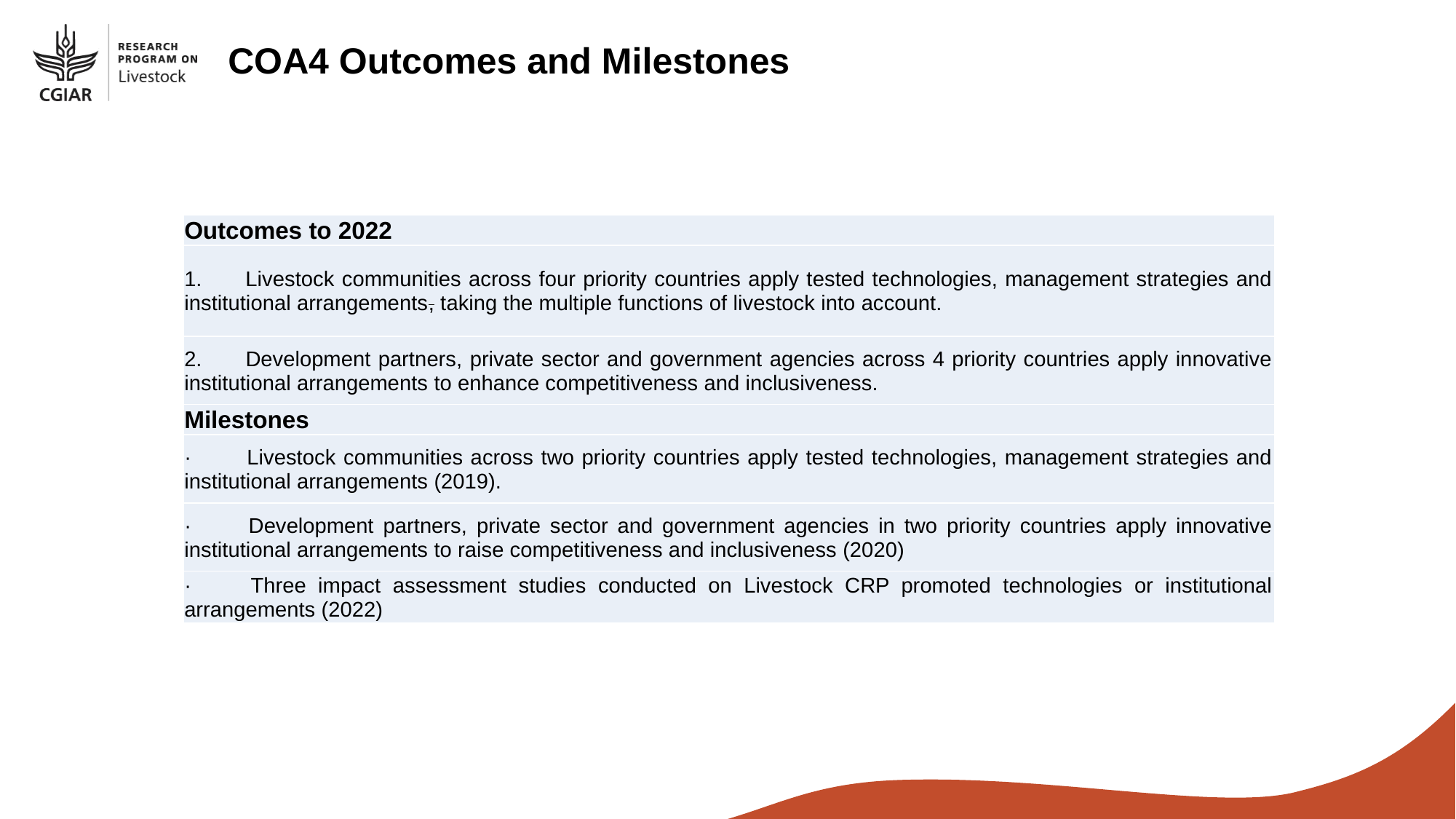

COA4 Outcomes and Milestones
| Outcomes to 2022 |
| --- |
| 1.       Livestock communities across four priority countries apply tested technologies, management strategies and institutional arrangements, taking the multiple functions of livestock into account. |
| 2.       Development partners, private sector and government agencies across 4 priority countries apply innovative institutional arrangements to enhance competitiveness and inclusiveness. |
| Milestones |
| ·         Livestock communities across two priority countries apply tested technologies, management strategies and institutional arrangements (2019). |
| ·         Development partners, private sector and government agencies in two priority countries apply innovative institutional arrangements to raise competitiveness and inclusiveness (2020) |
| ·         Three impact assessment studies conducted on Livestock CRP promoted technologies or institutional arrangements (2022) |